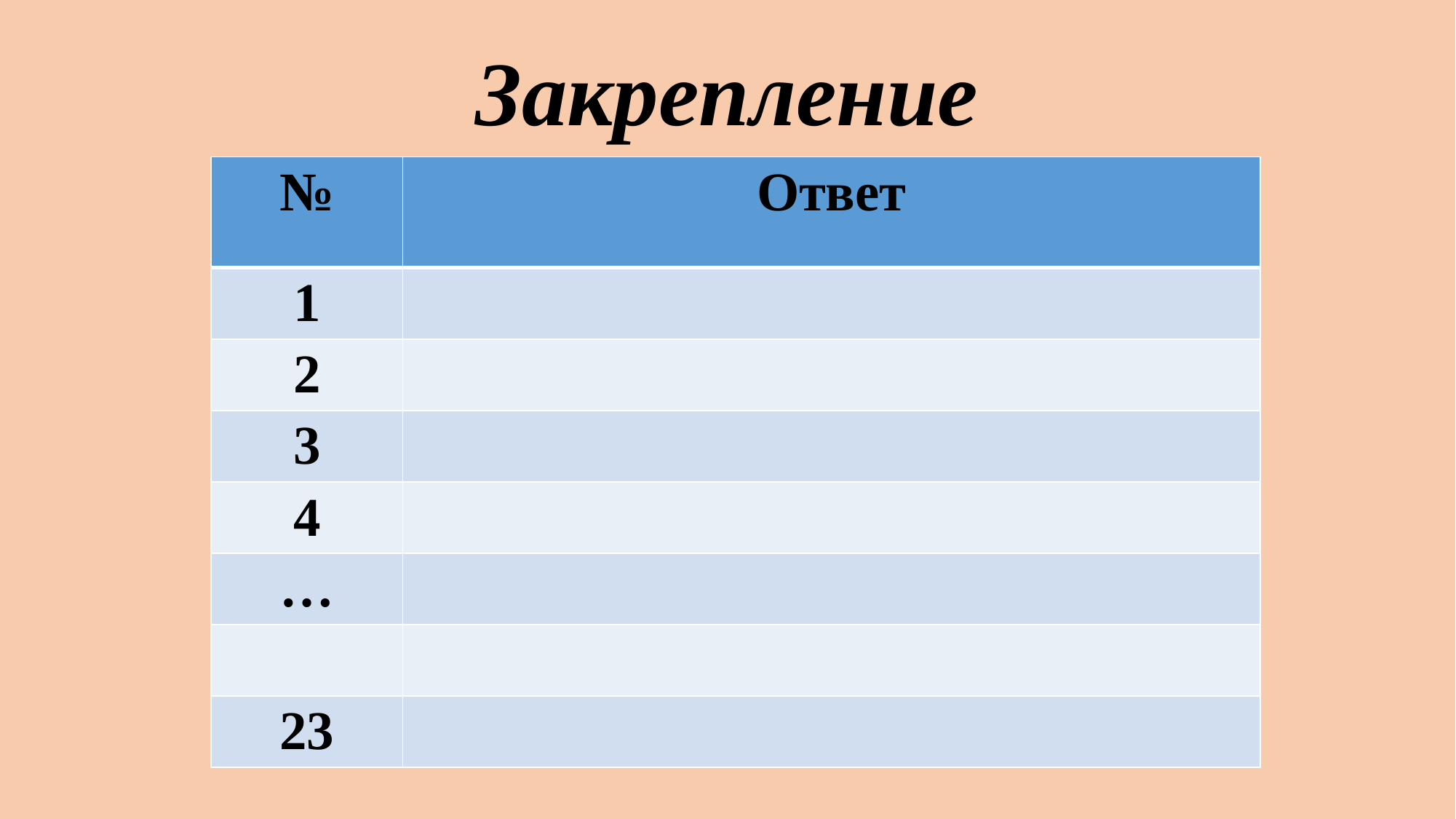

Закрепление

| № | Ответ |
| --- | --- |
| 1 |  |
| 2 |  |
| 3 |  |
| 4 |  |
| … |  |
|  |  |
| 23 |  |